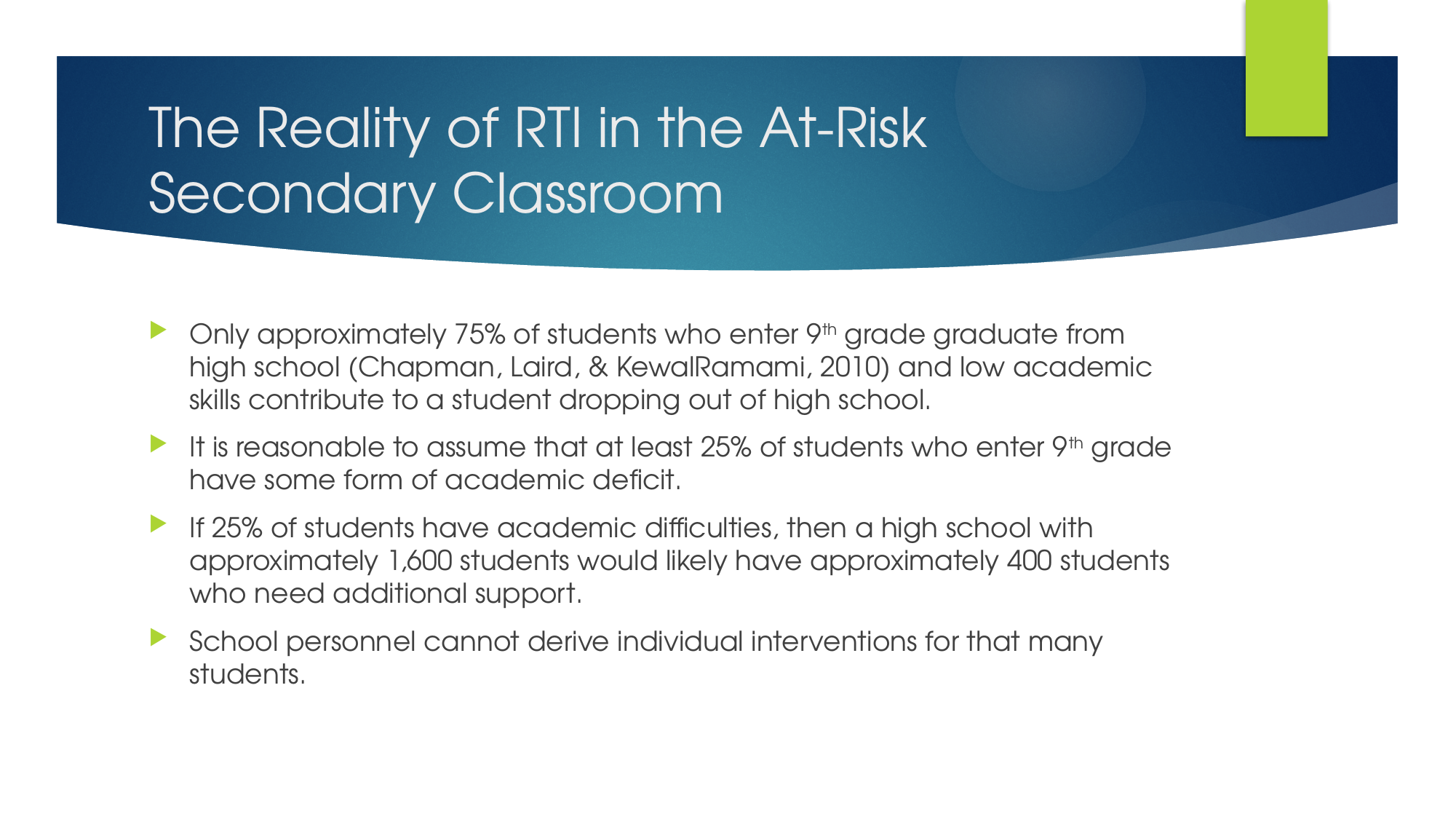

# The Reality of RTI in the At-Risk Secondary Classroom
Only approximately 75% of students who enter 9th grade graduate from high school (Chapman, Laird, & KewalRamami, 2010) and low academic skills contribute to a student dropping out of high school.
It is reasonable to assume that at least 25% of students who enter 9th grade have some form of academic deficit.
If 25% of students have academic difficulties, then a high school with approximately 1,600 students would likely have approximately 400 students who need additional support.
School personnel cannot derive individual interventions for that many students.